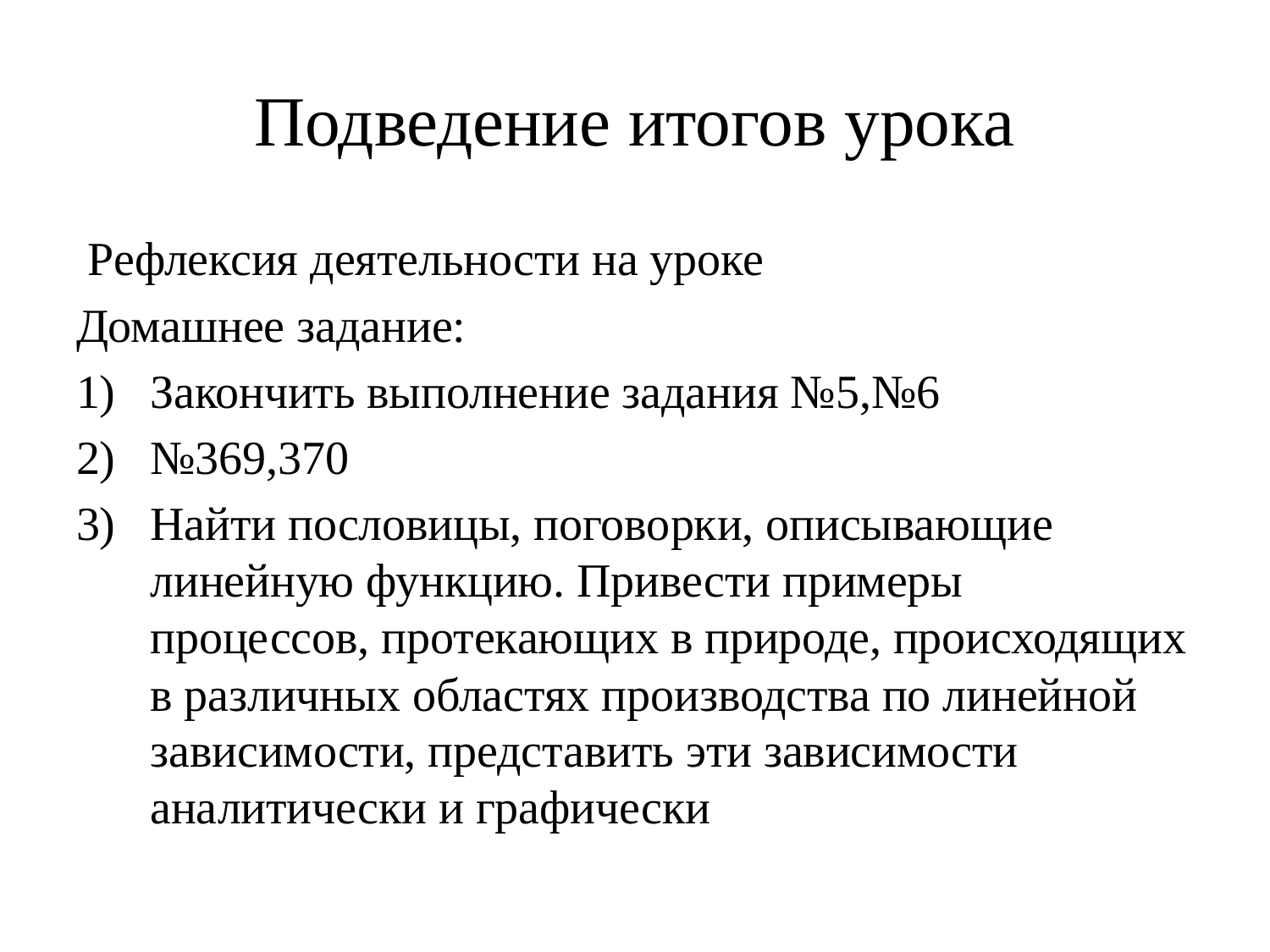

# Подведение итогов урока
 Рефлексия деятельности на уроке
Домашнее задание:
Закончить выполнение задания №5,№6
№369,370
Найти пословицы, поговорки, описывающие линейную функцию. Привести примеры процессов, протекающих в природе, происходящих в различных областях производства по линейной зависимости, представить эти зависимости аналитически и графически